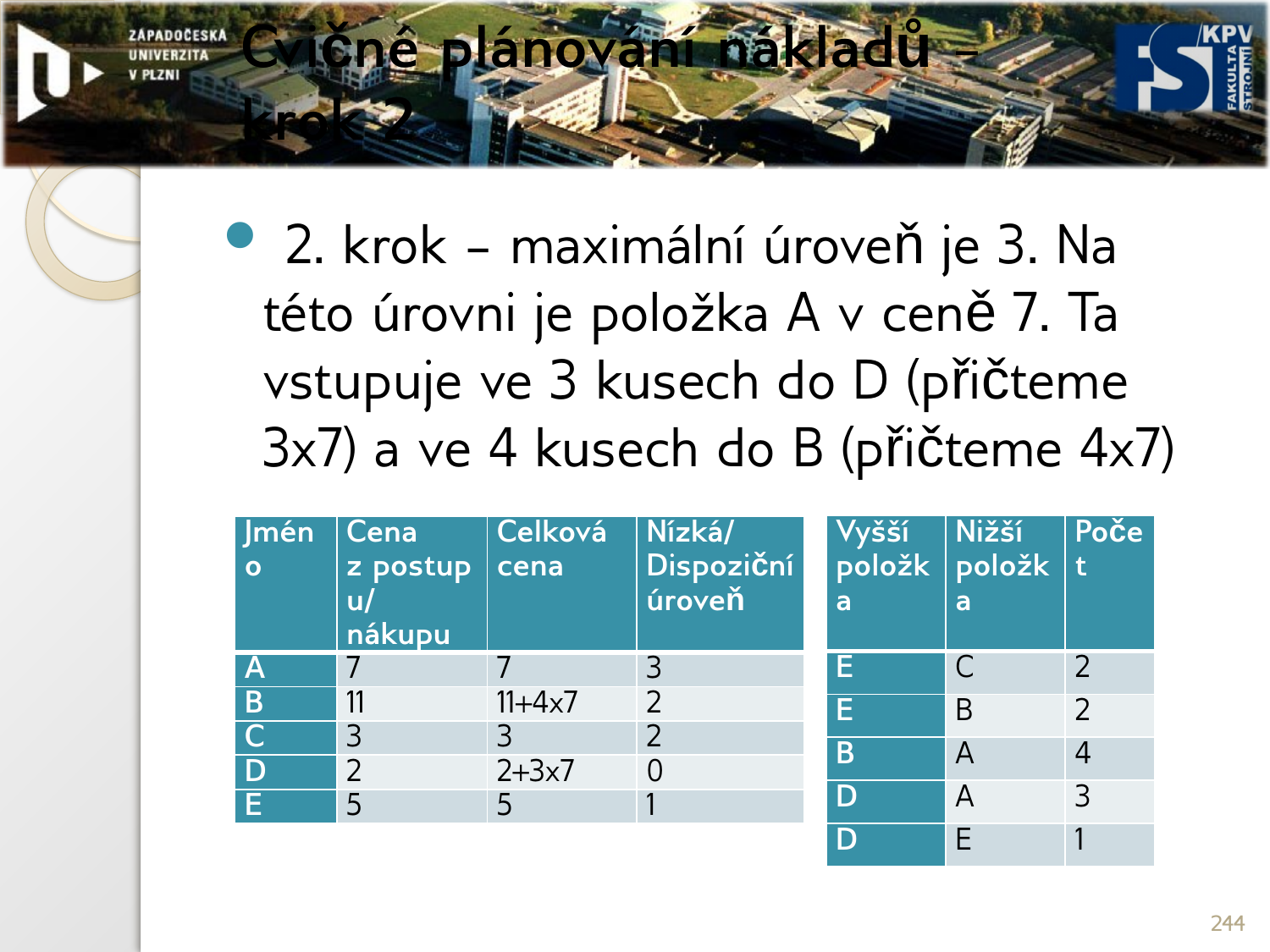

# Cvičné plánování nákladů – krok 2
 2. krok – maximální úroveň je 3. Na této úrovni je položka A v ceně 7. Ta vstupuje ve 3 kusech do D (přičteme 3x7) a ve 4 kusech do B (přičteme 4x7)

| Vyšší položka | Nižší položka | Počet |
| --- | --- | --- |
| E | C | 2 |
| E | B | 2 |
| B | A | 4 |
| D | A | 3 |
| D | E | 1 |
| Jméno | Cena z postupu/ nákupu | Celková cena | Nízká/ Dispoziční úroveň |
| --- | --- | --- | --- |
| A | 7 | 7 | 3 |
| B | 11 | 11+4x7 | 2 |
| C | 3 | 3 | 2 |
| D | 2 | 2+3x7 | 0 |
| E | 5 | 5 | 1 |
244